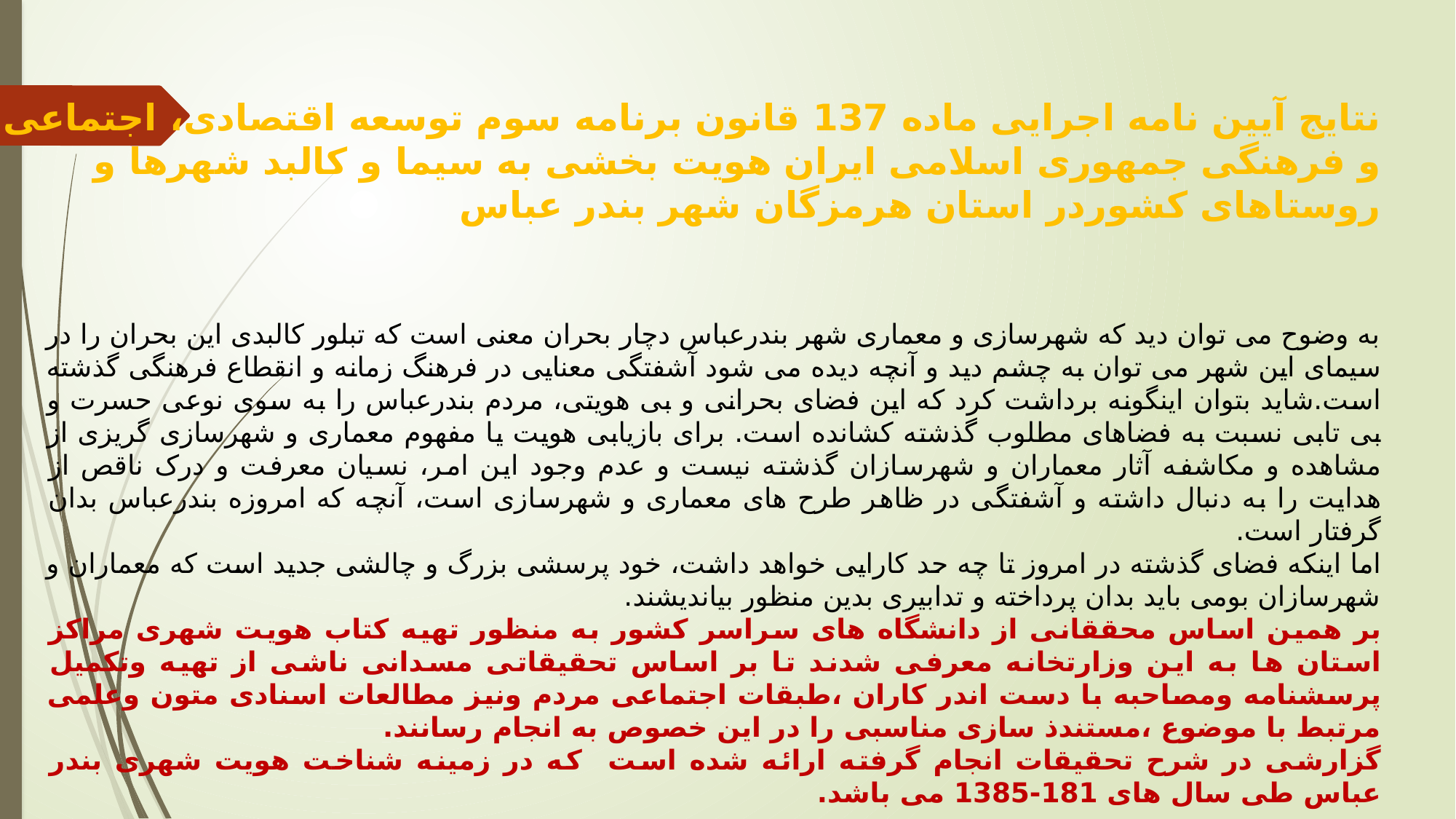

نتایج آیین نامه اجرایی ماده 137 قانون برنامه سوم توسعه اقتصادی، اجتماعی و فرهنگی جمهوری اسلامی ایران هویت بخشی به سیما و کالبد شهرها و روستاهای کشوردر استان هرمزگان شهر بندر عباس
به وضوح می توان دید که شهرسازی و معماری شهر بندرعباس دچار بحران معنی است که تبلور کالبدی این بحران را در سیمای این شهر می توان به چشم دید و آنچه دیده می شود آشفتگی معنایی در فرهنگ زمانه و انقطاع فرهنگی گذشته است.شاید بتوان اینگونه برداشت کرد که این فضای بحرانی و بی هویتی، مردم بندرعباس را به سوی نوعی حسرت و بی تابی نسبت به فضاهای مطلوب گذشته کشانده است. برای بازیابی هویت یا مفهوم معماری و شهرسازی گریزی از مشاهده و مکاشفه آثار معماران و شهرسازان گذشته نیست و عدم وجود این امر، نسیان معرفت و درک ناقص از هدایت را به دنبال داشته و آشفتگی در ظاهر طرح های معماری و شهرسازی است، آنچه که امروزه بندرعباس بدان گرفتار است.
اما اینکه فضای گذشته در امروز تا چه حد کارایی خواهد داشت، خود پرسشی بزرگ و چالشی جدید است که معماران و شهرسازان بومی باید بدان پرداخته و تدابیری بدین منظور بیاندیشند.
بر همین اساس محققانی از دانشگاه های سراسر کشور به منظور تهیه کتاب هویت شهری مراکز استان ها به این وزارتخانه معرفی شدند تا بر اساس تحقیقاتی مسدانی ناشی از تهیه وتکمیل پرسشنامه ومصاحبه با دست اندر کاران ،طبقات اجتماعی مردم ونیز مطالعات اسنادی متون وعلمی مرتبط با موضوع ،مستندذ سازی مناسبی را در این خصوص به انجام رسانند.
گزارشی در شرح تحقیقات انجام گرفته ارائه شده است  که در زمینه شناخت هویت شهری بندر عباس طی سال های 181-1385 می باشد.